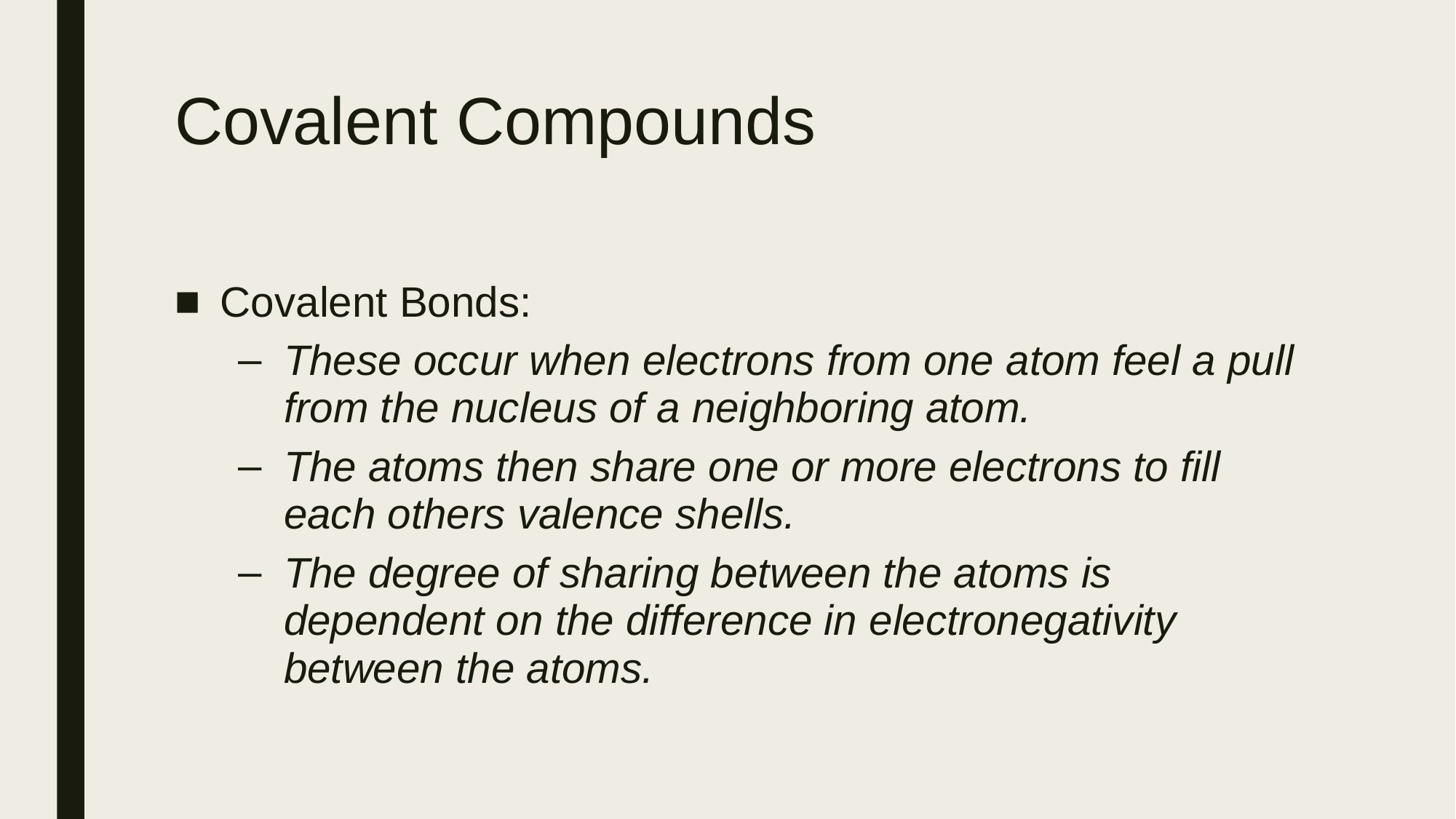

# Covalent Compounds
Covalent Bonds:
These occur when electrons from one atom feel a pull from the nucleus of a neighboring atom.
The atoms then share one or more electrons to fill each others valence shells.
The degree of sharing between the atoms is dependent on the difference in electronegativity between the atoms.